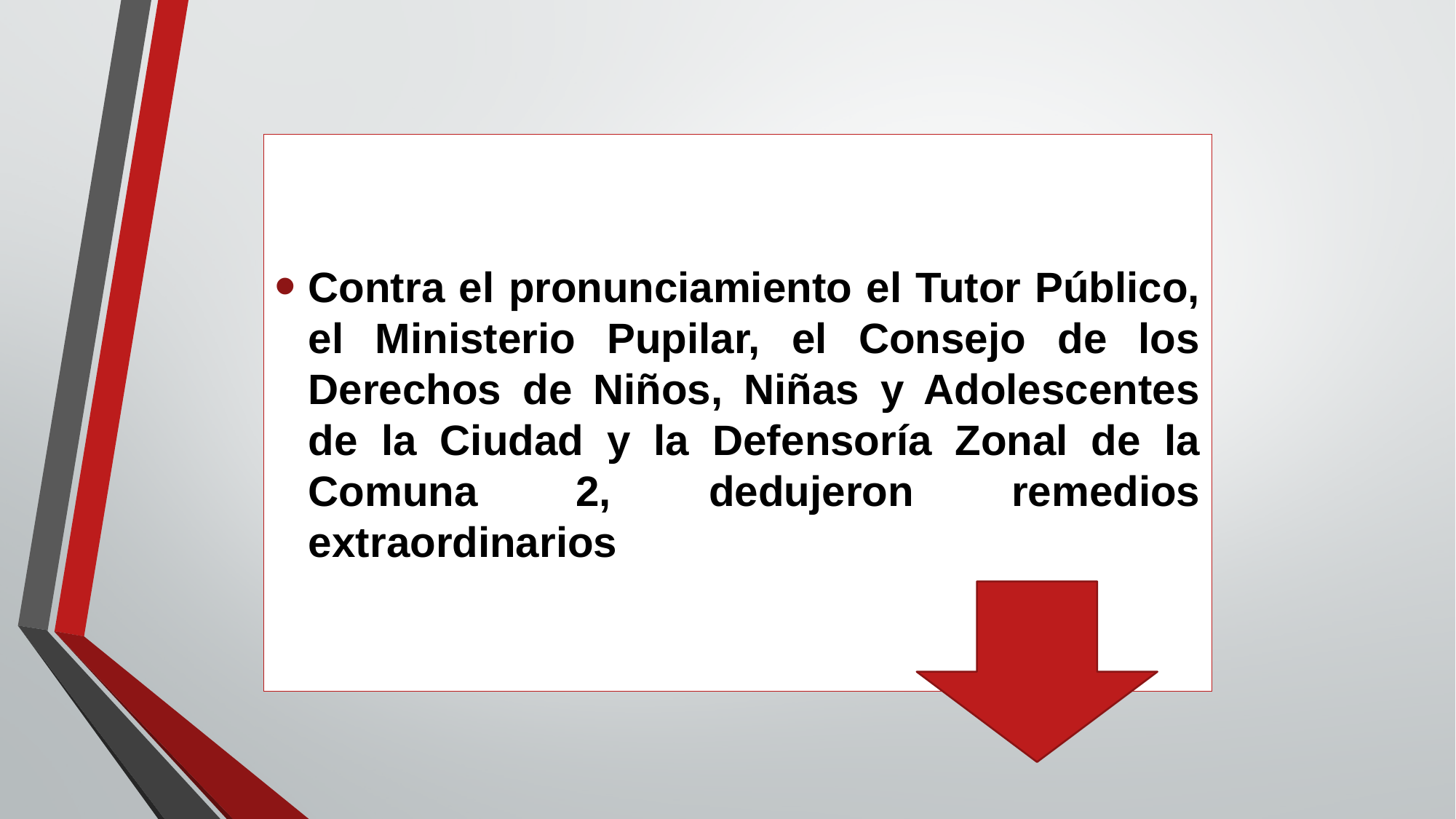

Contra el pronunciamiento el Tutor Público, el Ministerio Pupilar, el Consejo de los Derechos de Niños, Niñas y Adolescentes de la Ciudad y la Defensoría Zonal de la Comuna 2, dedujeron remedios extraordinarios